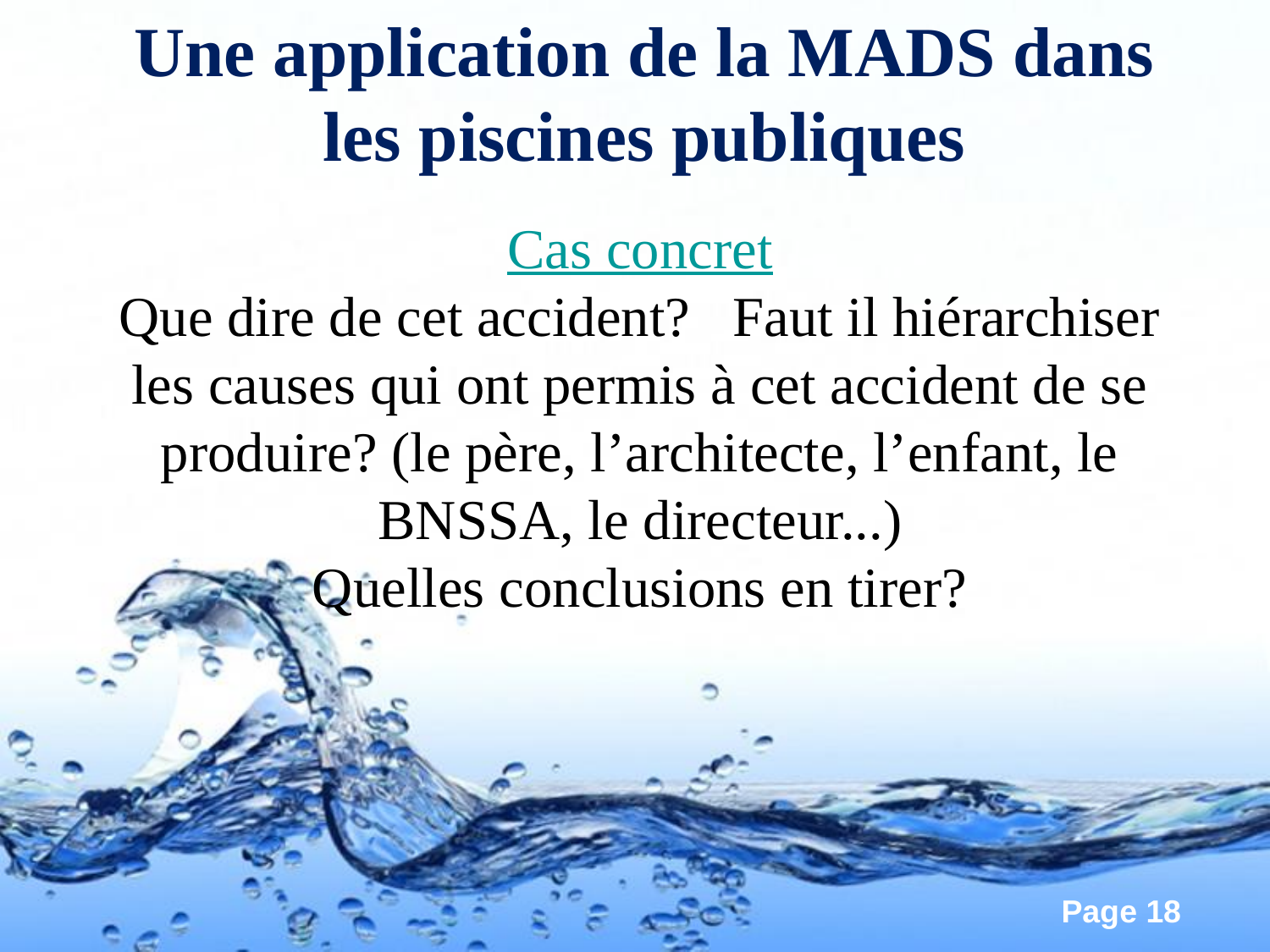

# Une application de la MADS dans les piscines publiques
Cas concret
Que dire de cet accident?   Faut il hiérarchiser les causes qui ont permis à cet accident de se produire? (le père, l’architecte, l’enfant, le BNSSA, le directeur...)
Quelles conclusions en tirer?